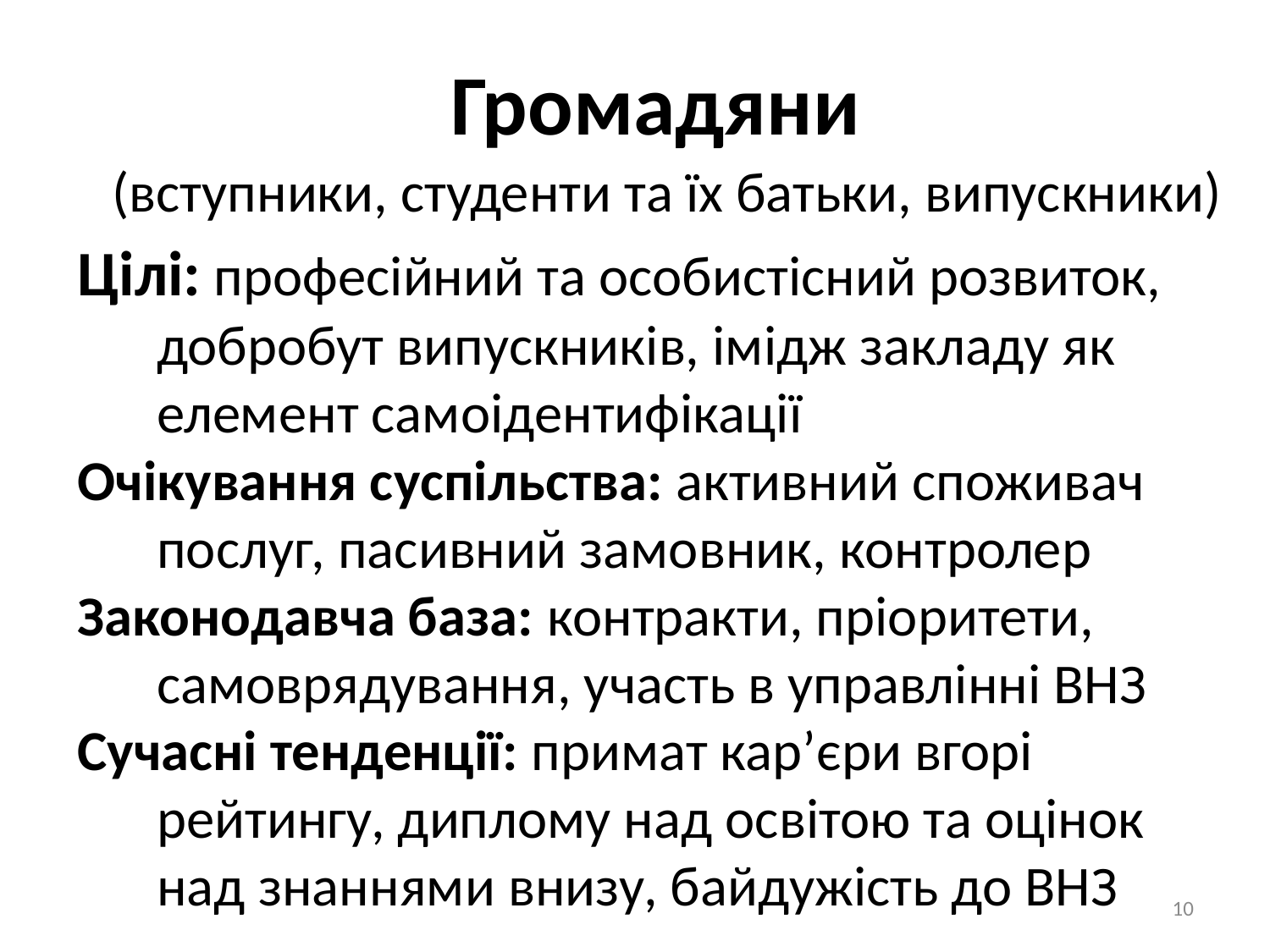

Громадяни
(вступники, студенти та їх батьки, випускники)
Цілі: професійний та особистісний розвиток, добробут випускників, імідж закладу як елемент самоідентифікації
Очікування суспільства: активний споживач послуг, пасивний замовник, контролер
Законодавча база: контракти, пріоритети, самоврядування, участь в управлінні ВНЗ
Сучасні тенденції: примат кар’єри вгорі рейтингу, диплому над освітою та оцінок над знаннями внизу, байдужість до ВНЗ
10